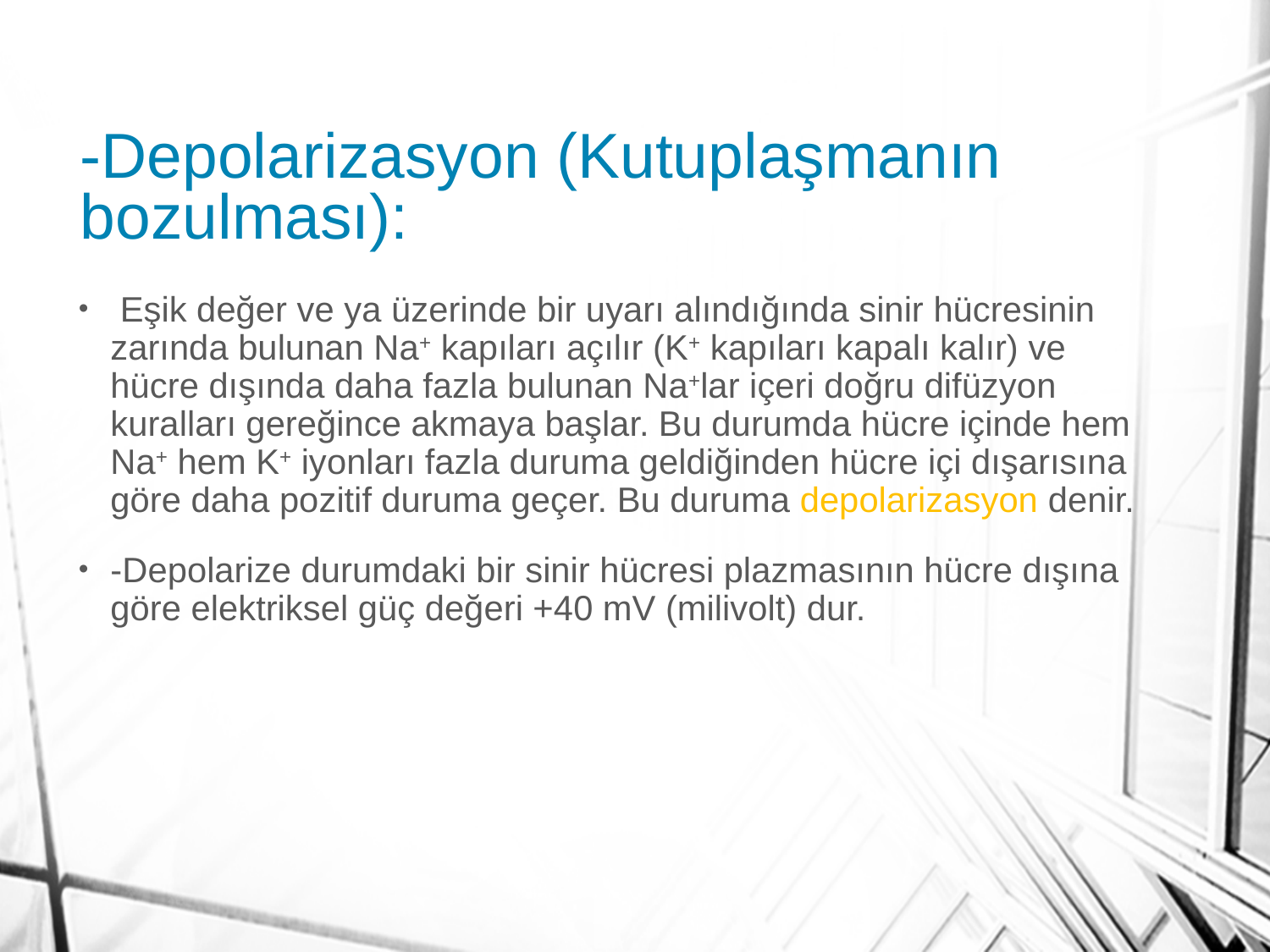

# -Depolarizasyon (Kutuplaşmanın bozulması):
 Eşik değer ve ya üzerinde bir uyarı alındığında sinir hücresinin zarında bulunan Na+ kapıları açılır (K+ kapıları kapalı kalır) ve hücre dışında daha fazla bulunan Na+lar içeri doğru difüzyon kuralları gereğince akmaya başlar. Bu durumda hücre içinde hem Na+ hem K+ iyonları fazla duruma geldiğinden hücre içi dışarısına göre daha pozitif duruma geçer. Bu duruma depolarizasyon denir.
-Depolarize durumdaki bir sinir hücresi plazmasının hücre dışına göre elektriksel güç değeri +40 mV (milivolt) dur.